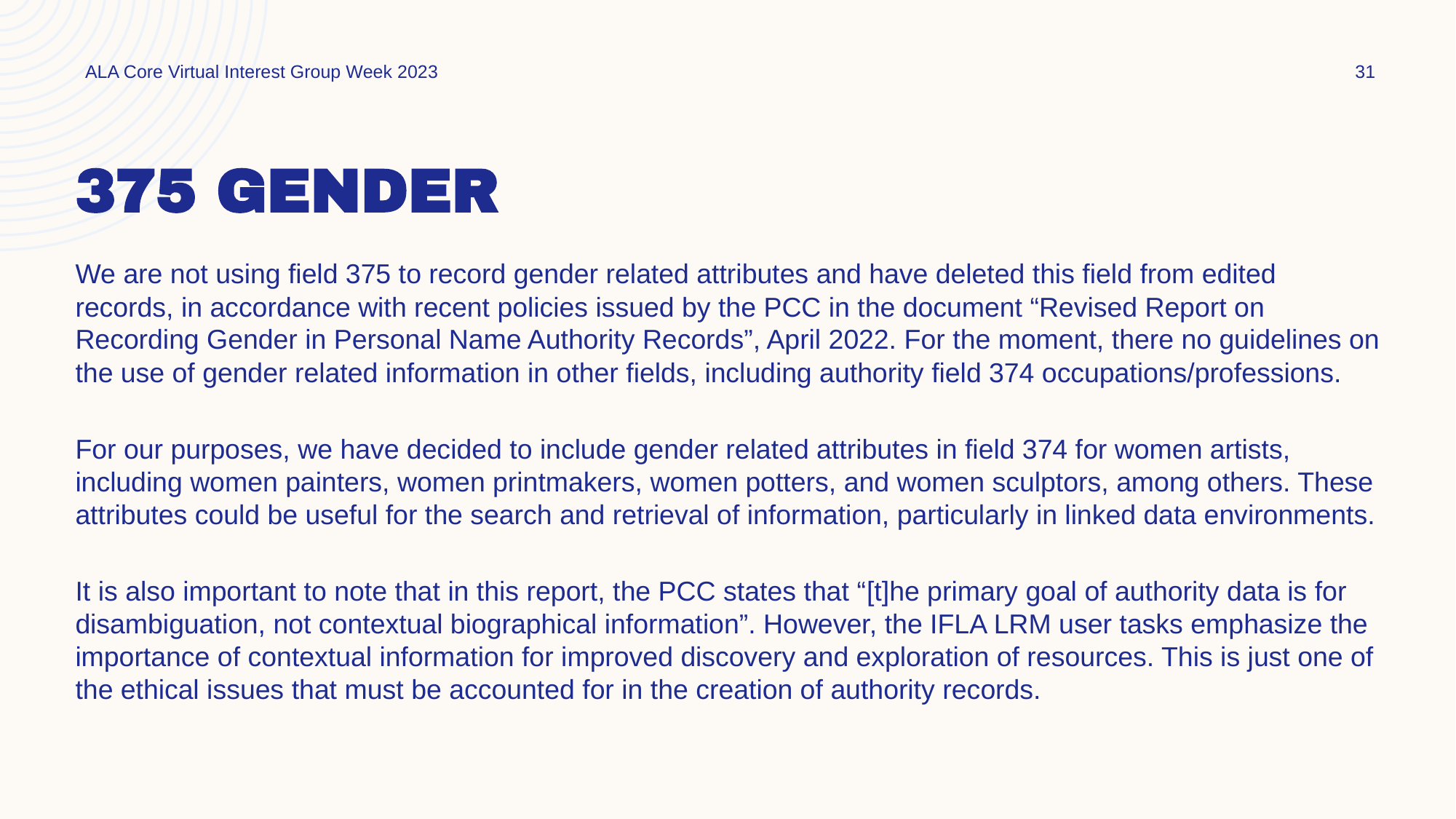

ALA Core Virtual Interest Group Week 2023
31
# 375 gender
We are not using field 375 to record gender related attributes and have deleted this field from edited records, in accordance with recent policies issued by the PCC in the document “Revised Report on Recording Gender in Personal Name Authority Records”, April 2022. For the moment, there no guidelines on the use of gender related information in other fields, including authority field 374 occupations/professions.

For our purposes, we have decided to include gender related attributes in field 374 for women artists, including women painters, women printmakers, women potters, and women sculptors, among others. These attributes could be useful for the search and retrieval of information, particularly in linked data environments.

It is also important to note that in this report, the PCC states that “[t]he primary goal of authority data is for disambiguation, not contextual biographical information”. However, the IFLA LRM user tasks emphasize the importance of contextual information for improved discovery and exploration of resources. This is just one of the ethical issues that must be accounted for in the creation of authority records.